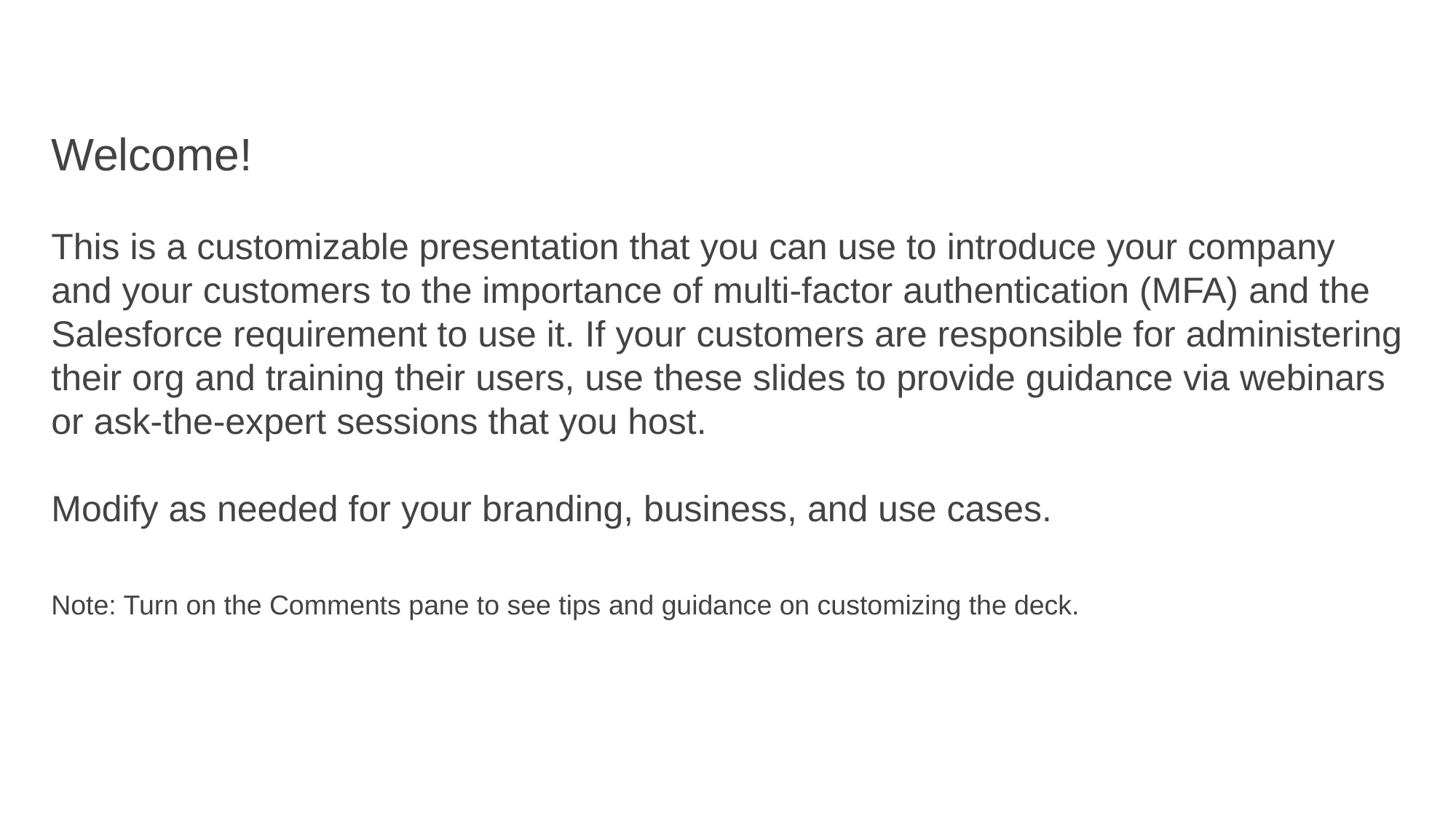

Welcome!

This is a customizable presentation that you can use to introduce your company and your customers to the importance of multi-factor authentication (MFA) and the Salesforce requirement to use it. If your customers are responsible for administering their org and training their users, use these slides to provide guidance via webinars or ask-the-expert sessions that you host.

Modify as needed for your branding, business, and use cases.

Note: Turn on the Comments pane to see tips and guidance on customizing the deck.